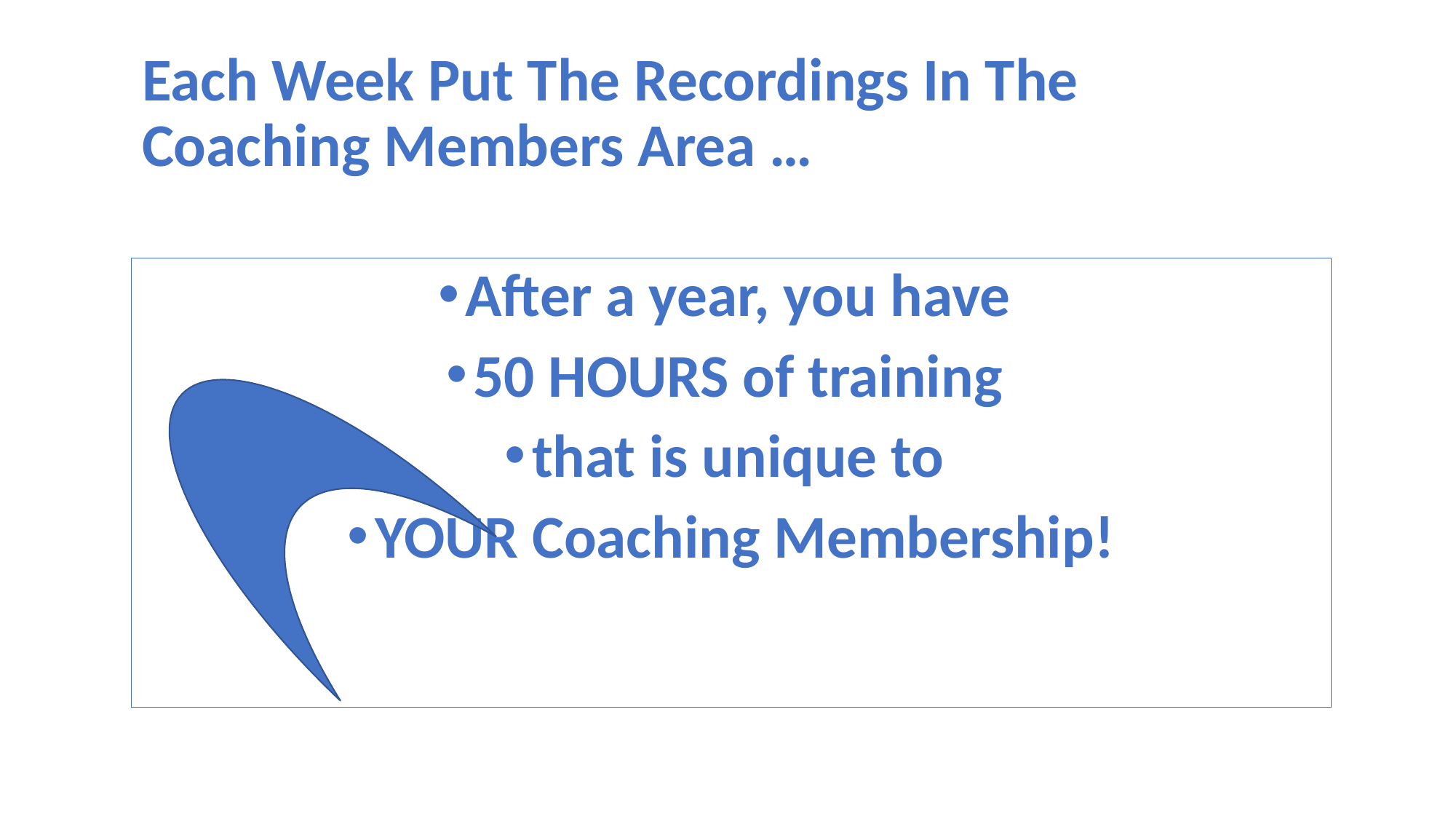

# Each Week Put The Recordings In The Coaching Members Area …
After a year, you have
50 HOURS of training
that is unique to
YOUR Coaching Membership!